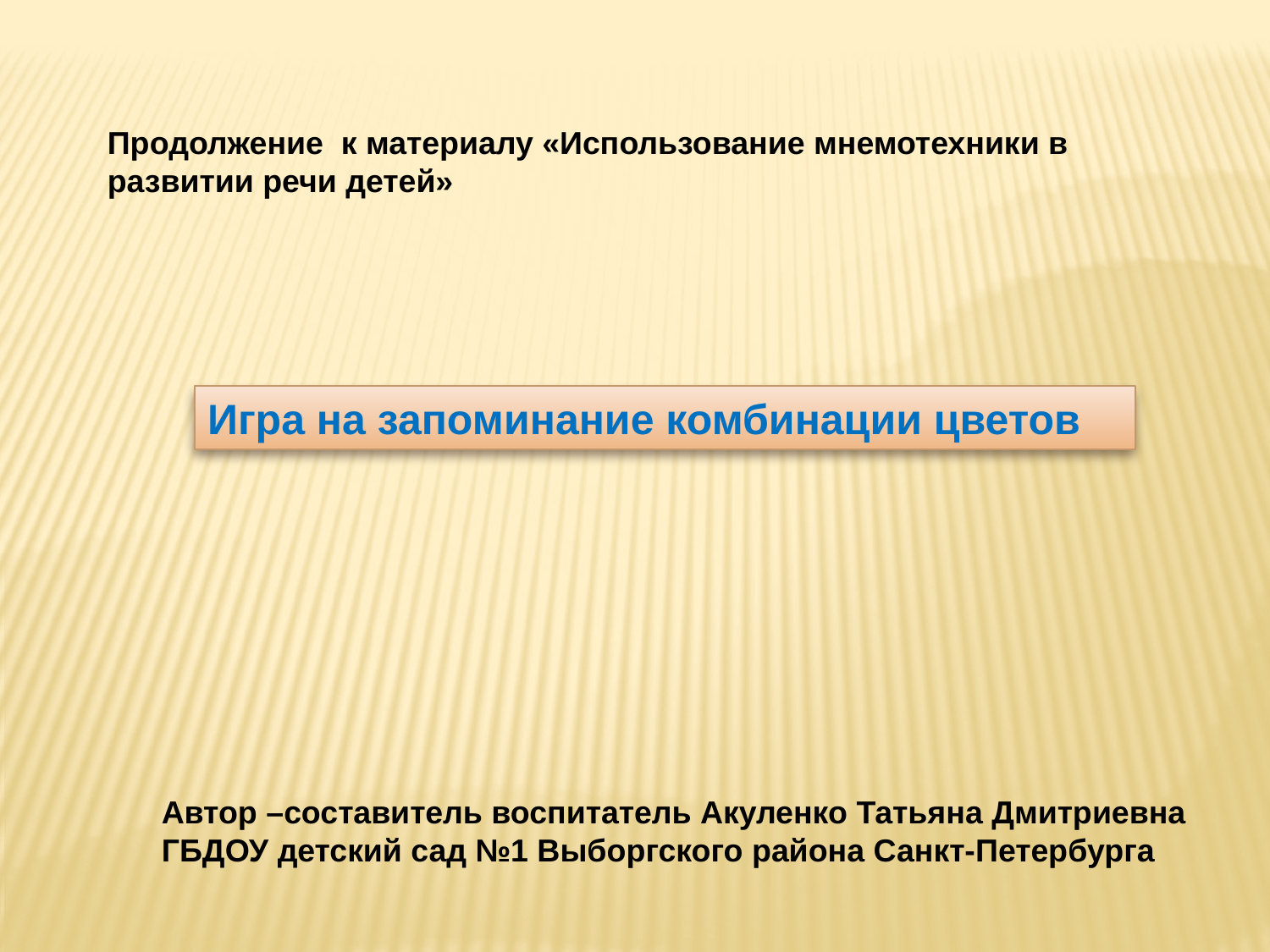

Продолжение  к материалу «Использование мнемотехники в развитии речи детей»
Игра на запоминание комбинации цветов
Автор –составитель воспитатель Акуленко Татьяна Дмитриевна
ГБДОУ детский сад №1 Выборгского района Санкт-Петербурга